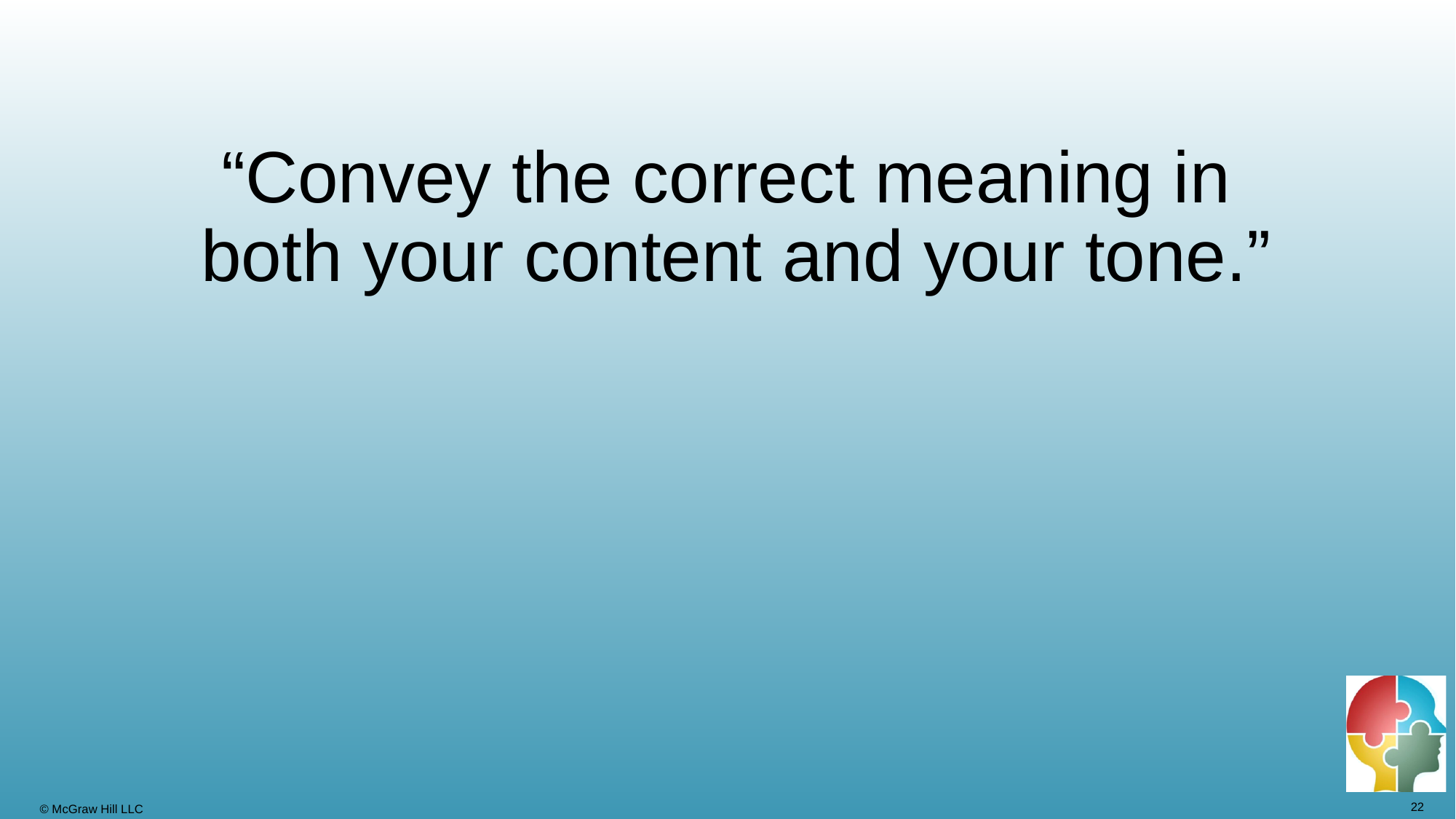

# “Convey the correct meaning in both your content and your tone.”
22